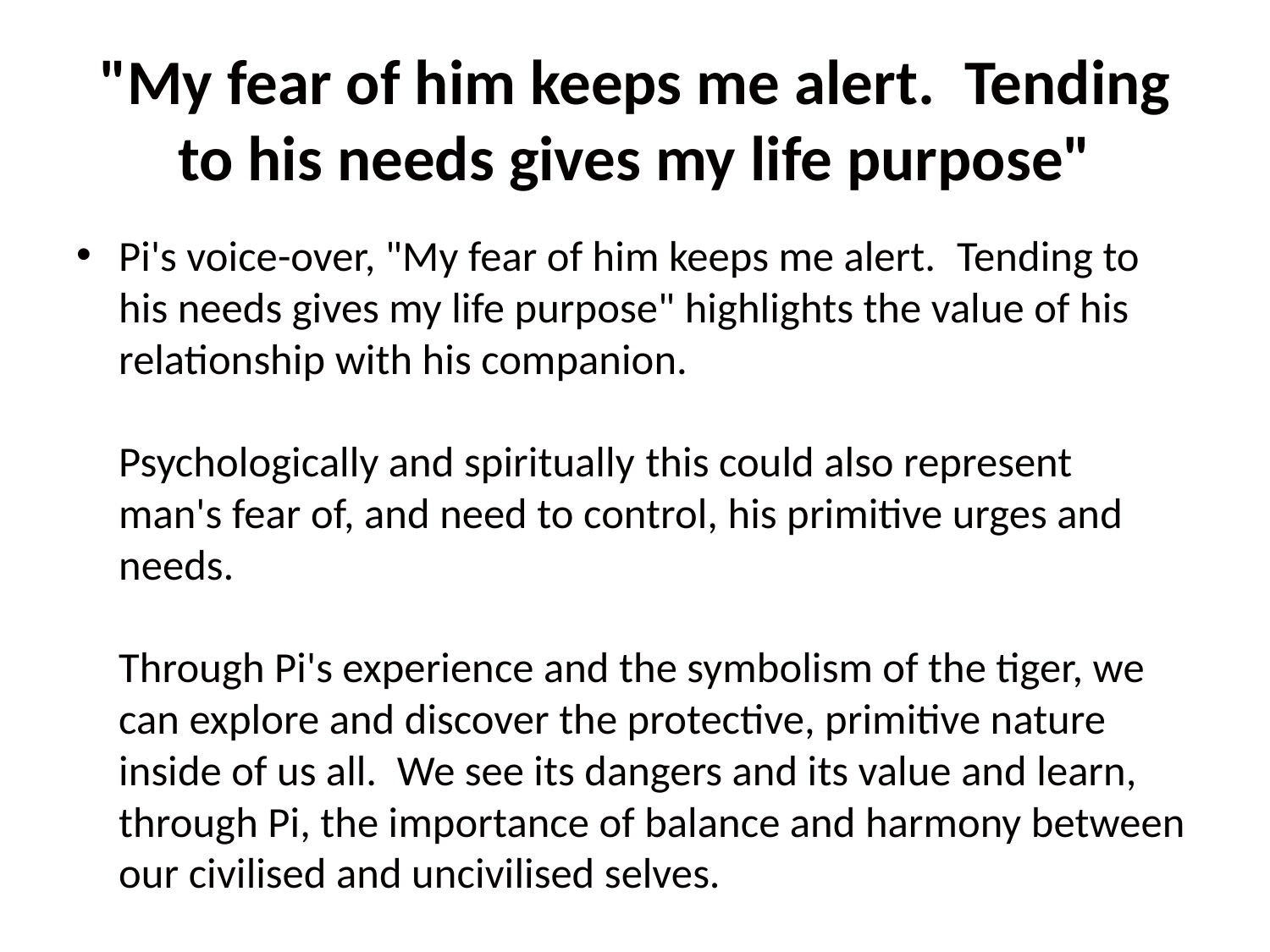

# "My fear of him keeps me alert.  Tending to his needs gives my life purpose"
Pi's voice-over, "My fear of him keeps me alert.  Tending to his needs gives my life purpose" highlights the value of his relationship with his companion.
Psychologically and spiritually this could also represent man's fear of, and need to control, his primitive urges and needs. 
Through Pi's experience and the symbolism of the tiger, we can explore and discover the protective, primitive nature inside of us all.  We see its dangers and its value and learn, through Pi, the importance of balance and harmony between our civilised and uncivilised selves.